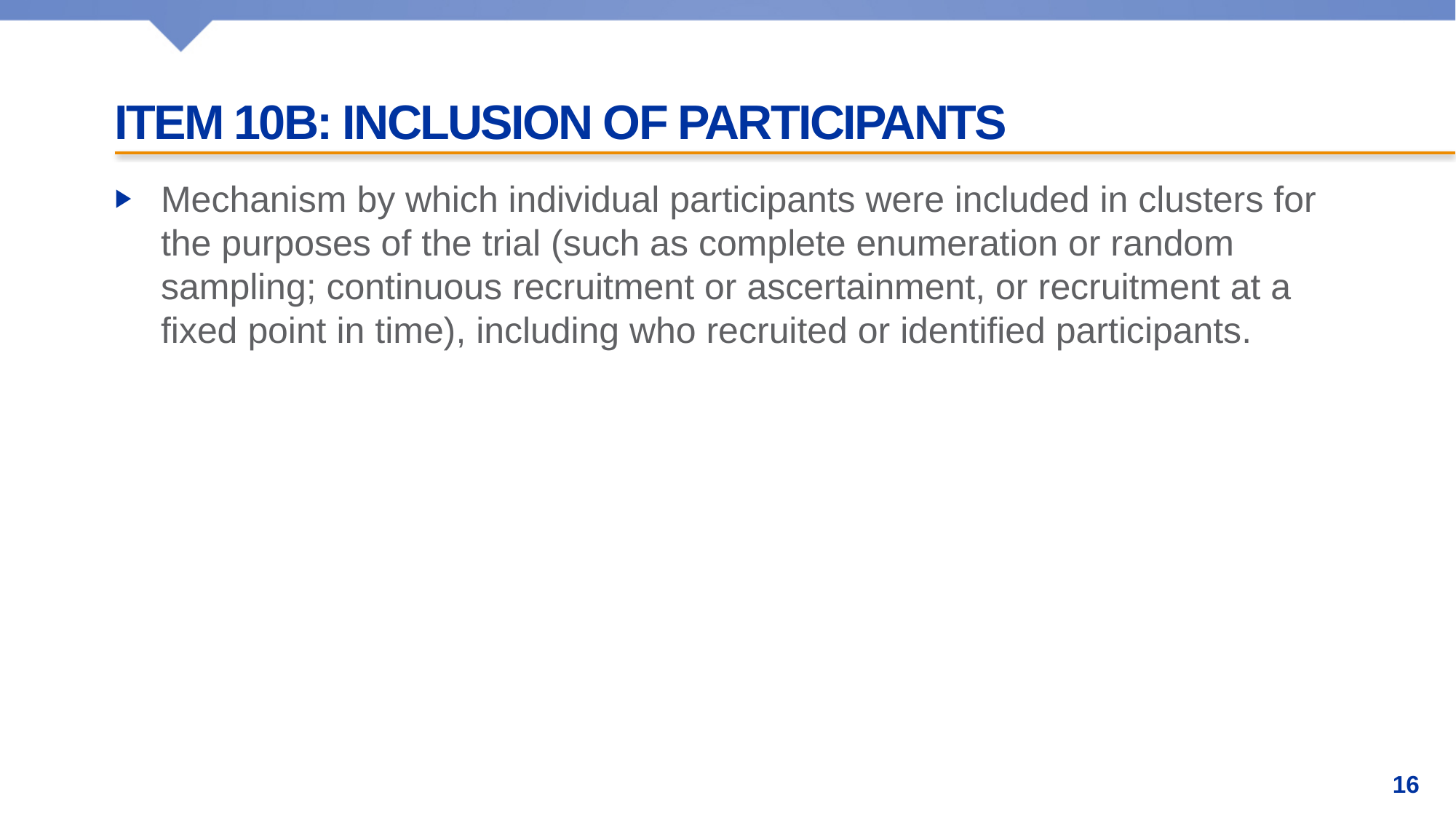

# Item 10b: inclusion of participants
Mechanism by which individual participants were included in clusters for the purposes of the trial (such as complete enumeration or random sampling; continuous recruitment or ascertainment, or recruitment at a fixed point in time), including who recruited or identified participants.
16